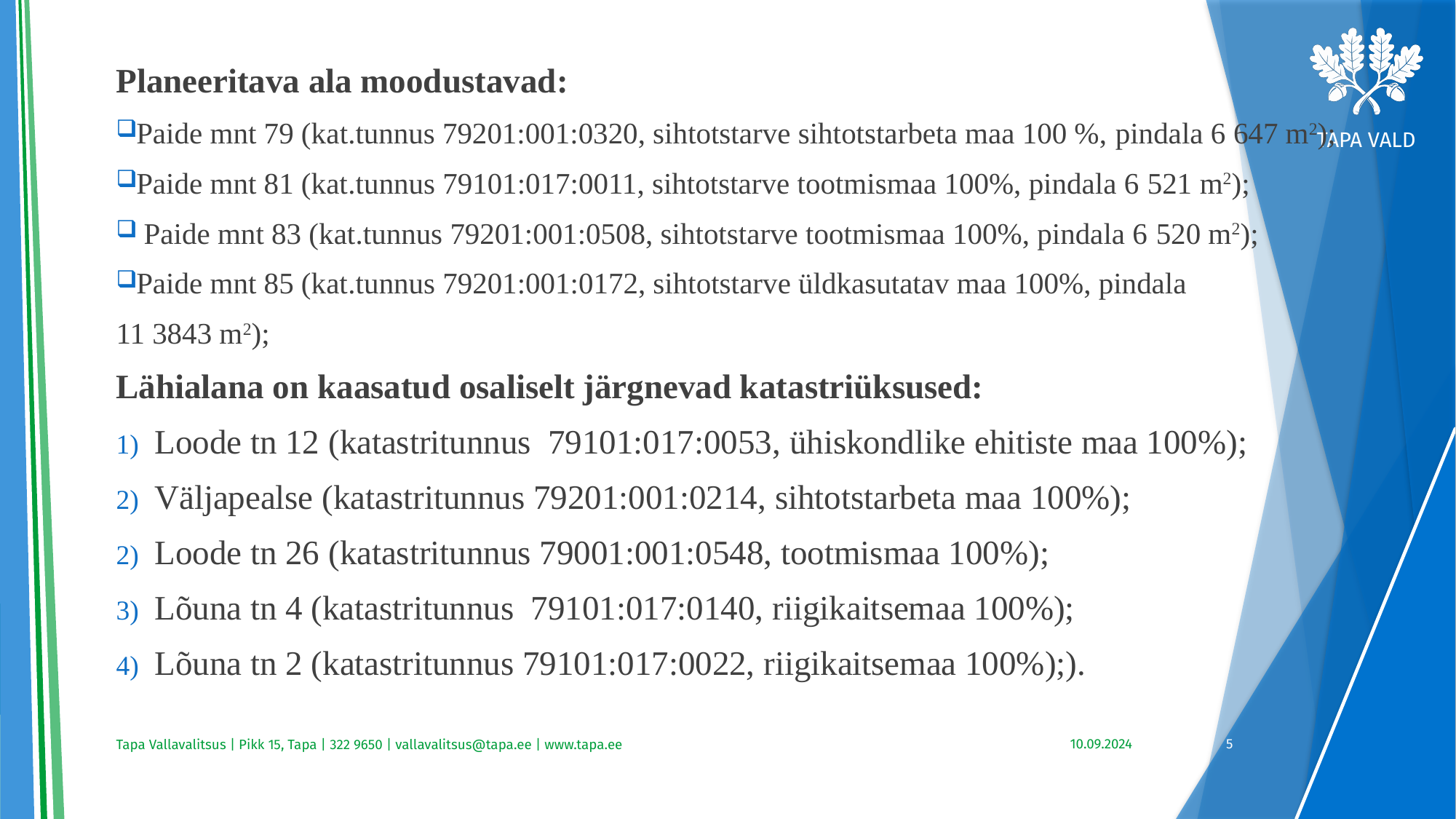

Planeeritava ala moodustavad:
Paide mnt 79 (kat.tunnus 79201:001:0320, sihtotstarve sihtotstarbeta maa 100 %, pindala 6 647 m2);
Paide mnt 81 (kat.tunnus 79101:017:0011, sihtotstarve tootmismaa 100%, pindala 6 521 m2);
 Paide mnt 83 (kat.tunnus 79201:001:0508, sihtotstarve tootmismaa 100%, pindala 6 520 m2);
Paide mnt 85 (kat.tunnus 79201:001:0172, sihtotstarve üldkasutatav maa 100%, pindala
11 3843 m2);
Lähialana on kaasatud osaliselt järgnevad katastriüksused:
Loode tn 12 (katastritunnus  79101:017:0053, ühiskondlike ehitiste maa 100%);
Väljapealse (katastritunnus 79201:001:0214, sihtotstarbeta maa 100%);
Loode tn 26 (katastritunnus 79001:001:0548, tootmismaa 100%);
Lõuna tn 4 (katastritunnus  79101:017:0140, riigikaitsemaa 100%);
Lõuna tn 2 (katastritunnus 79101:017:0022, riigikaitsemaa 100%);).

10.09.2024
5
Tapa Vallavalitsus | Pikk 15, Tapa | 322 9650 | vallavalitsus@tapa.ee | www.tapa.ee